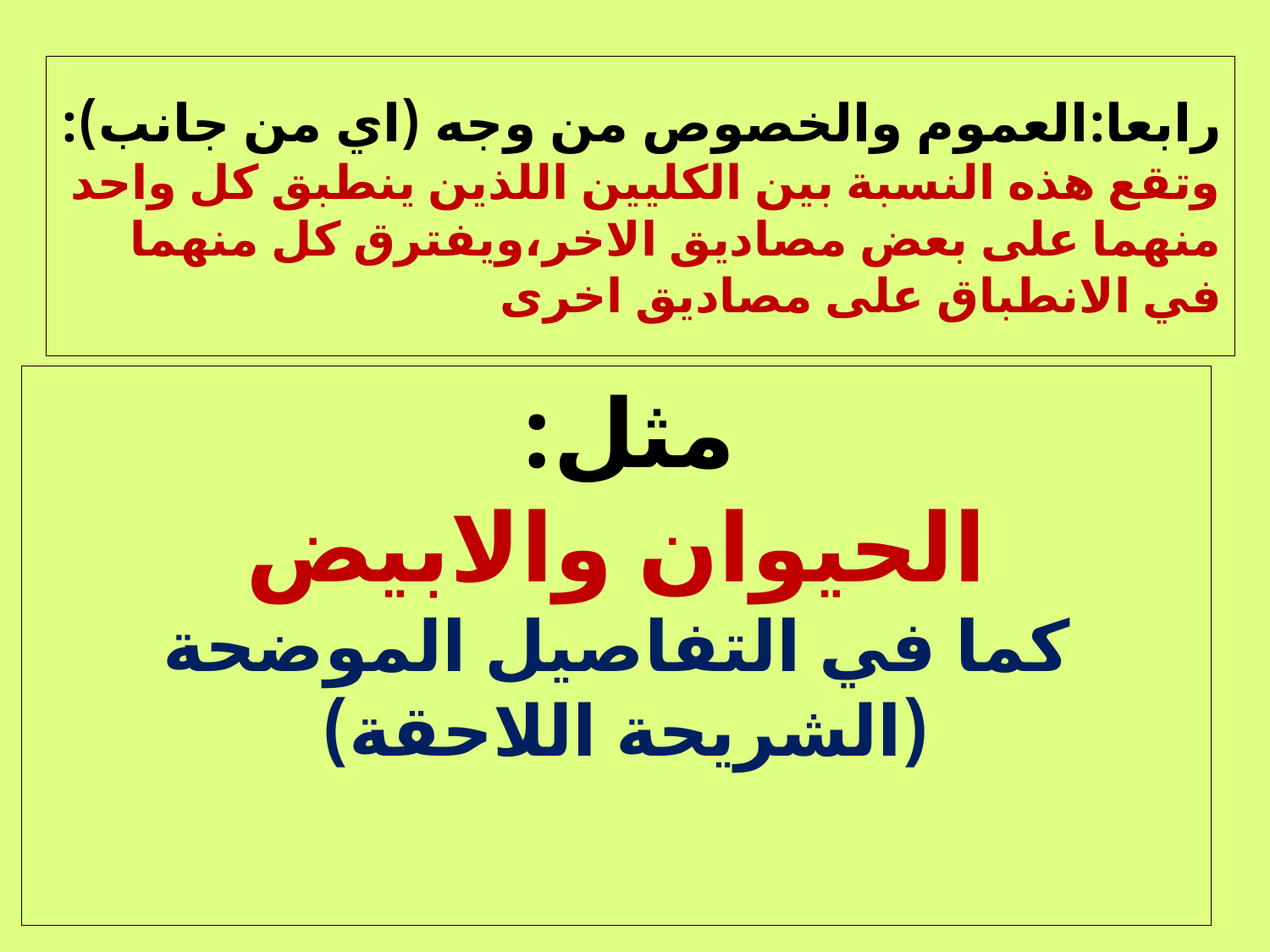

# رابعا:العموم والخصوص من وجه (اي من جانب): وتقع هذه النسبة بين الكليين اللذين ينطبق كل واحد منهما على بعض مصاديق الاخر،ويفترق كل منهما في الانطباق على مصاديق اخرى
مثل:
الحيوان والابيض
كما في التفاصيل الموضحة (الشريحة اللاحقة)